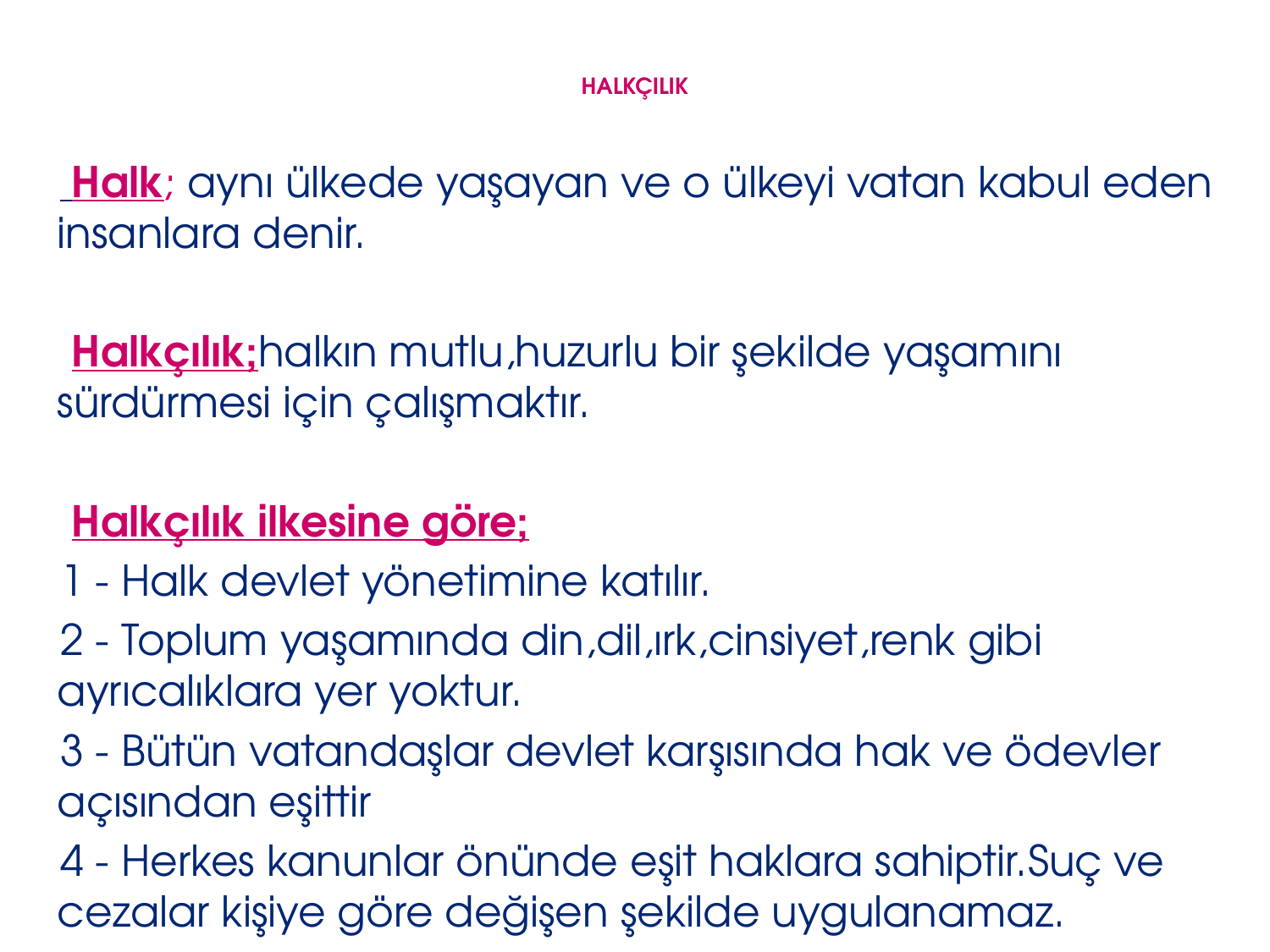

# HALKÇILIK
     Halk; aynı ülkede yaşayan ve o ülkeyi vatan kabul eden insanlara denir.

     Halkçılık;halkın mutlu,huzurlu bir şekilde yaşamını sürdürmesi için çalışmaktır.

     Halkçılık ilkesine göre;
    1 - Halk devlet yönetimine katılır.
    2 - Toplum yaşamında din,dil,ırk,cinsiyet,renk gibi ayrıcalıklara yer yoktur.
    3 - Bütün vatandaşlar devlet karşısında hak ve ödevler açısından eşittir
    4 - Herkes kanunlar önünde eşit haklara sahiptir.Suç ve cezalar kişiye göre değişen şekilde uygulanamaz.